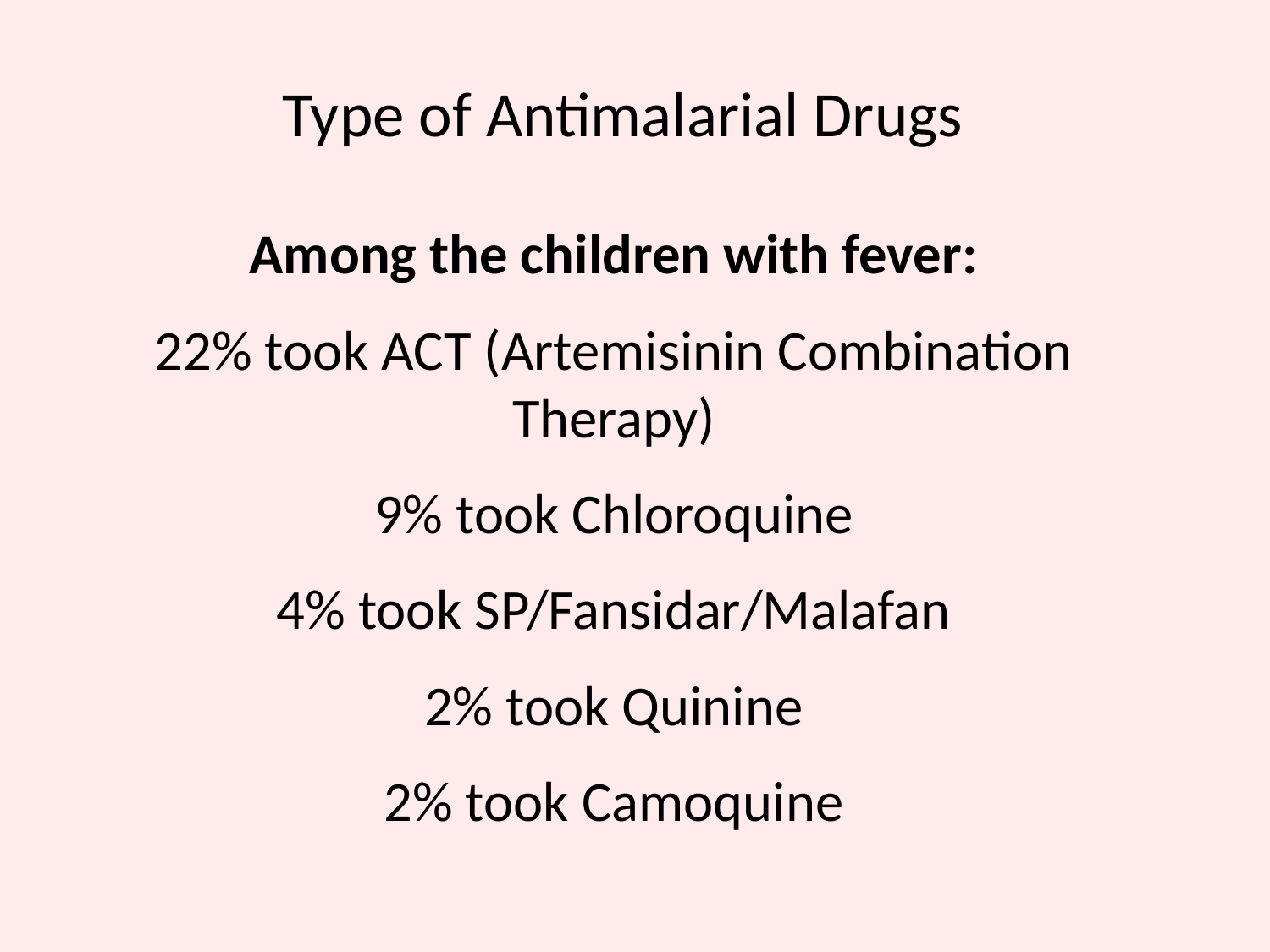

# Type of Antimalarial Drugs
Among the children with fever:
22% took ACT (Artemisinin Combination Therapy)
9% took Chloroquine
4% took SP/Fansidar/Malafan
2% took Quinine
2% took Camoquine